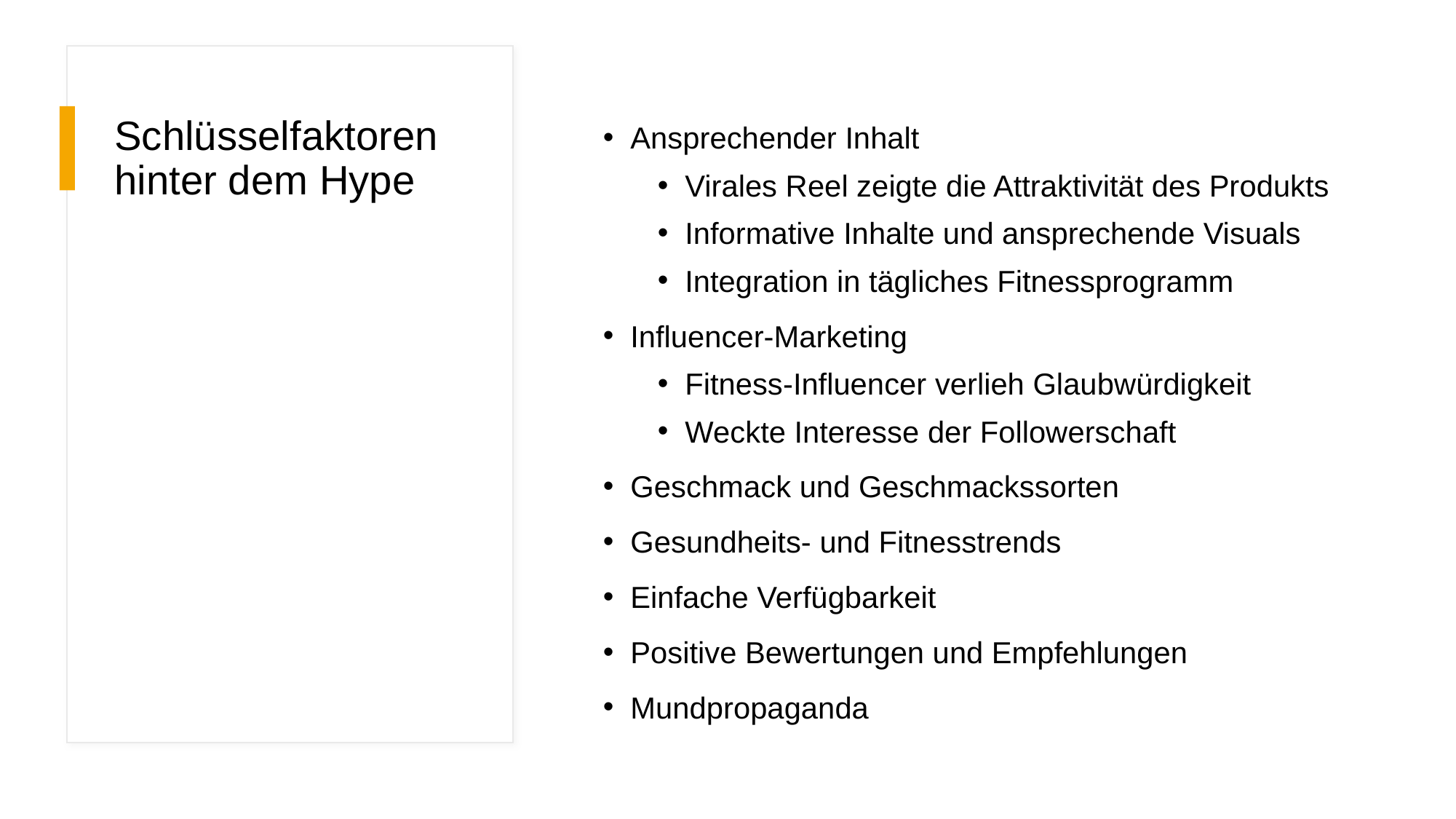

# Schlüsselfaktoren hinter dem Hype
Ansprechender Inhalt
Virales Reel zeigte die Attraktivität des Produkts
Informative Inhalte und ansprechende Visuals
Integration in tägliches Fitnessprogramm
Influencer-Marketing
Fitness-Influencer verlieh Glaubwürdigkeit
Weckte Interesse der Followerschaft
Geschmack und Geschmackssorten
Gesundheits- und Fitnesstrends
Einfache Verfügbarkeit
Positive Bewertungen und Empfehlungen
Mundpropaganda